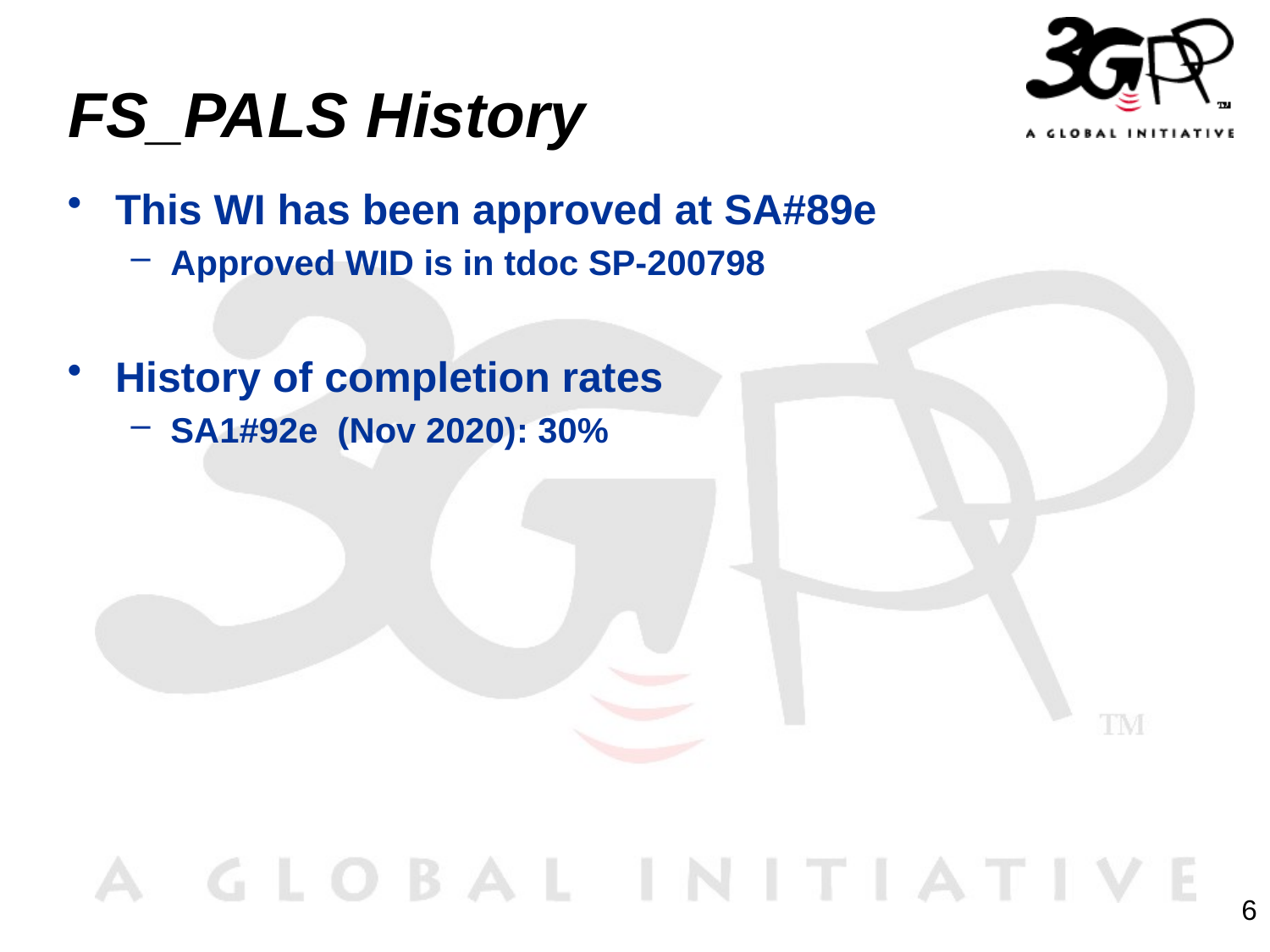

# FS_PALS History
This WI has been approved at SA#89e
Approved WID is in tdoc SP-200798

History of completion rates
SA1#92e  (Nov 2020): 30%
6